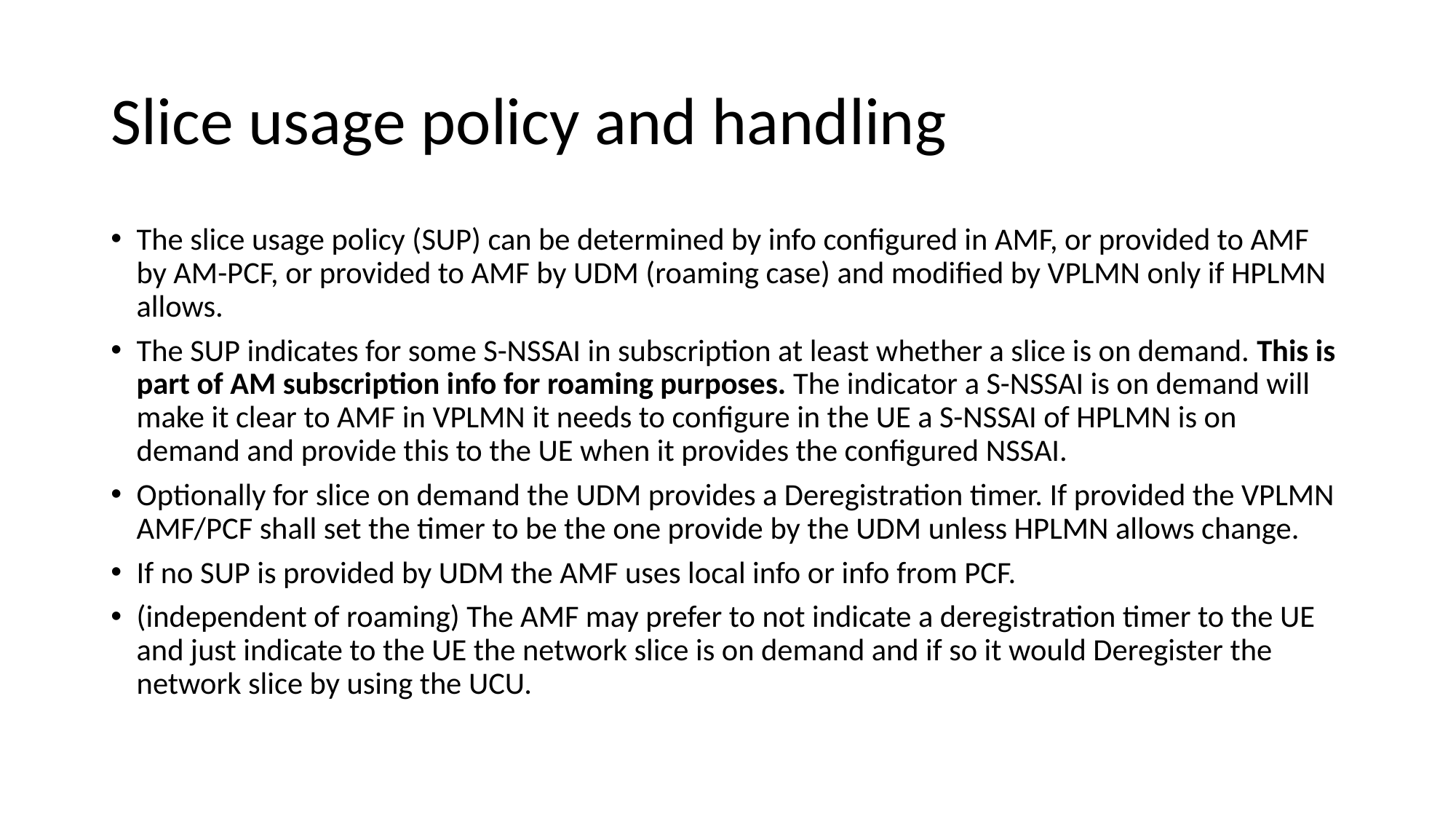

# Slice usage policy and handling
The slice usage policy (SUP) can be determined by info configured in AMF, or provided to AMF by AM-PCF, or provided to AMF by UDM (roaming case) and modified by VPLMN only if HPLMN allows.
The SUP indicates for some S-NSSAI in subscription at least whether a slice is on demand. This is part of AM subscription info for roaming purposes. The indicator a S-NSSAI is on demand will make it clear to AMF in VPLMN it needs to configure in the UE a S-NSSAI of HPLMN is on demand and provide this to the UE when it provides the configured NSSAI.
Optionally for slice on demand the UDM provides a Deregistration timer. If provided the VPLMN AMF/PCF shall set the timer to be the one provide by the UDM unless HPLMN allows change.
If no SUP is provided by UDM the AMF uses local info or info from PCF.
(independent of roaming) The AMF may prefer to not indicate a deregistration timer to the UE and just indicate to the UE the network slice is on demand and if so it would Deregister the network slice by using the UCU.